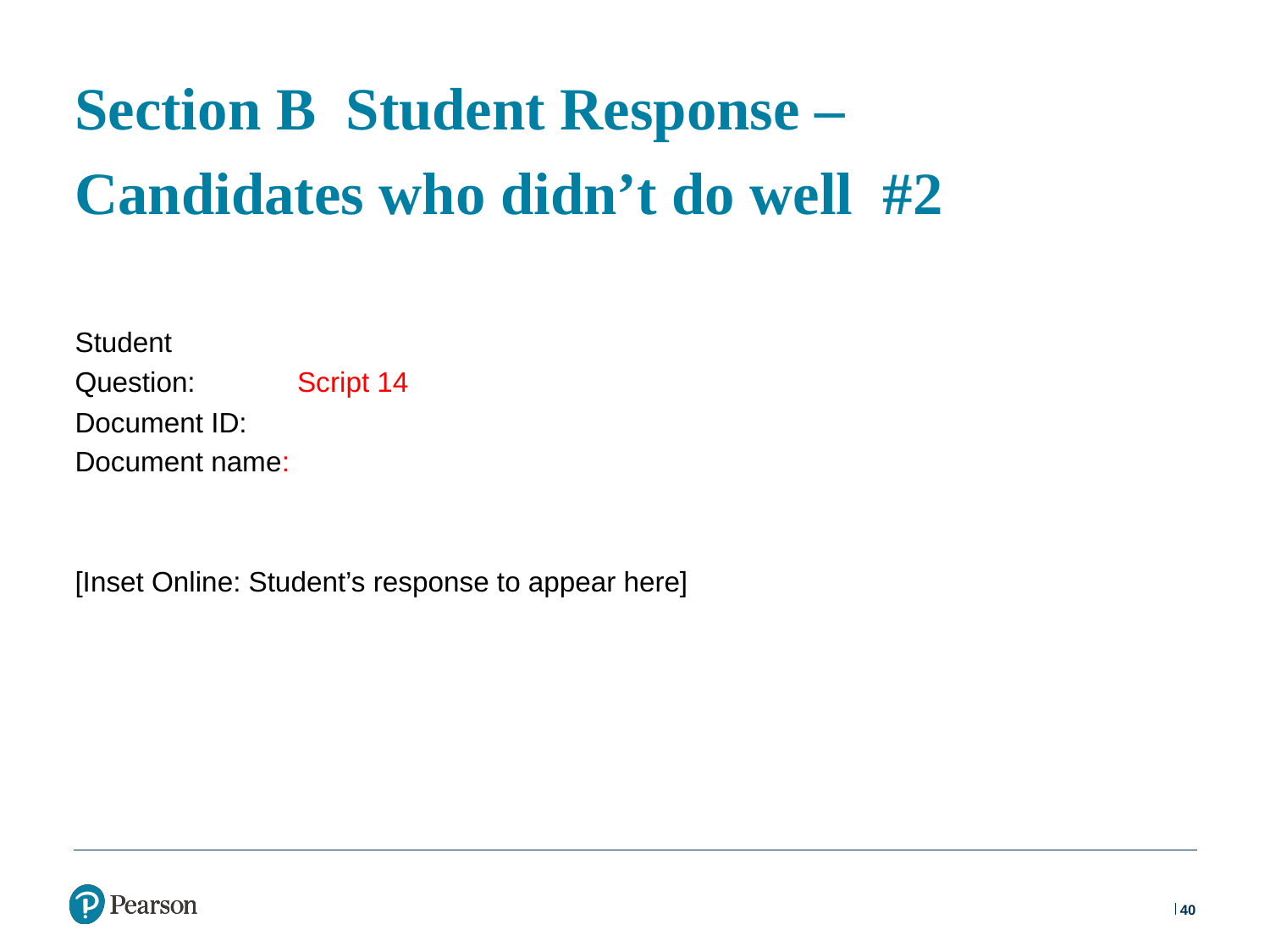

# Section B  Student Response – Candidates who didn’t do well  #2
Student
Question:             Script 14
Document ID:
Document name:

[Inset Online: Student’s response to appear here]

40